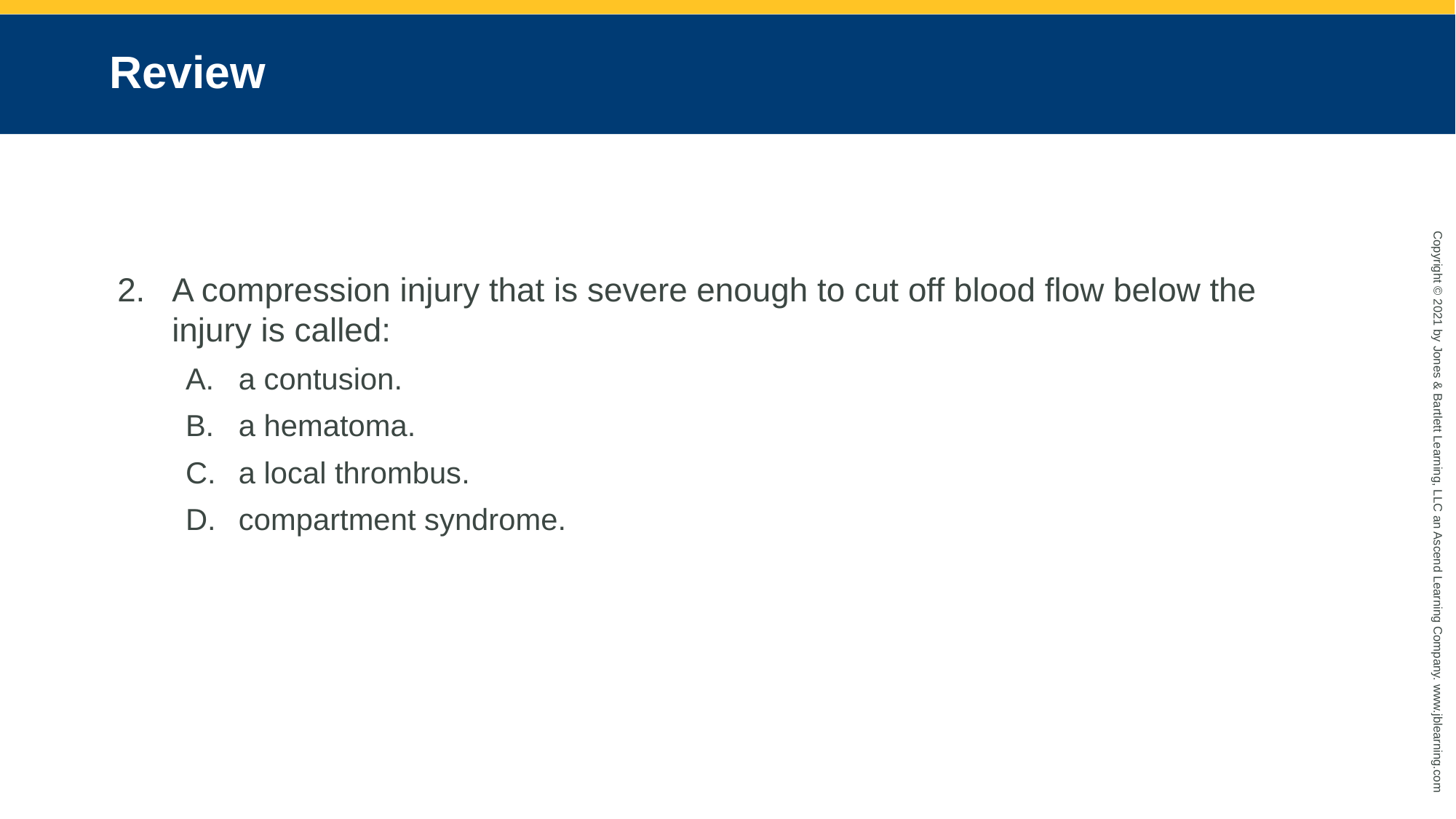

# Review
A compression injury that is severe enough to cut off blood flow below the injury is called:
a contusion.
a hematoma.
a local thrombus.
compartment syndrome.